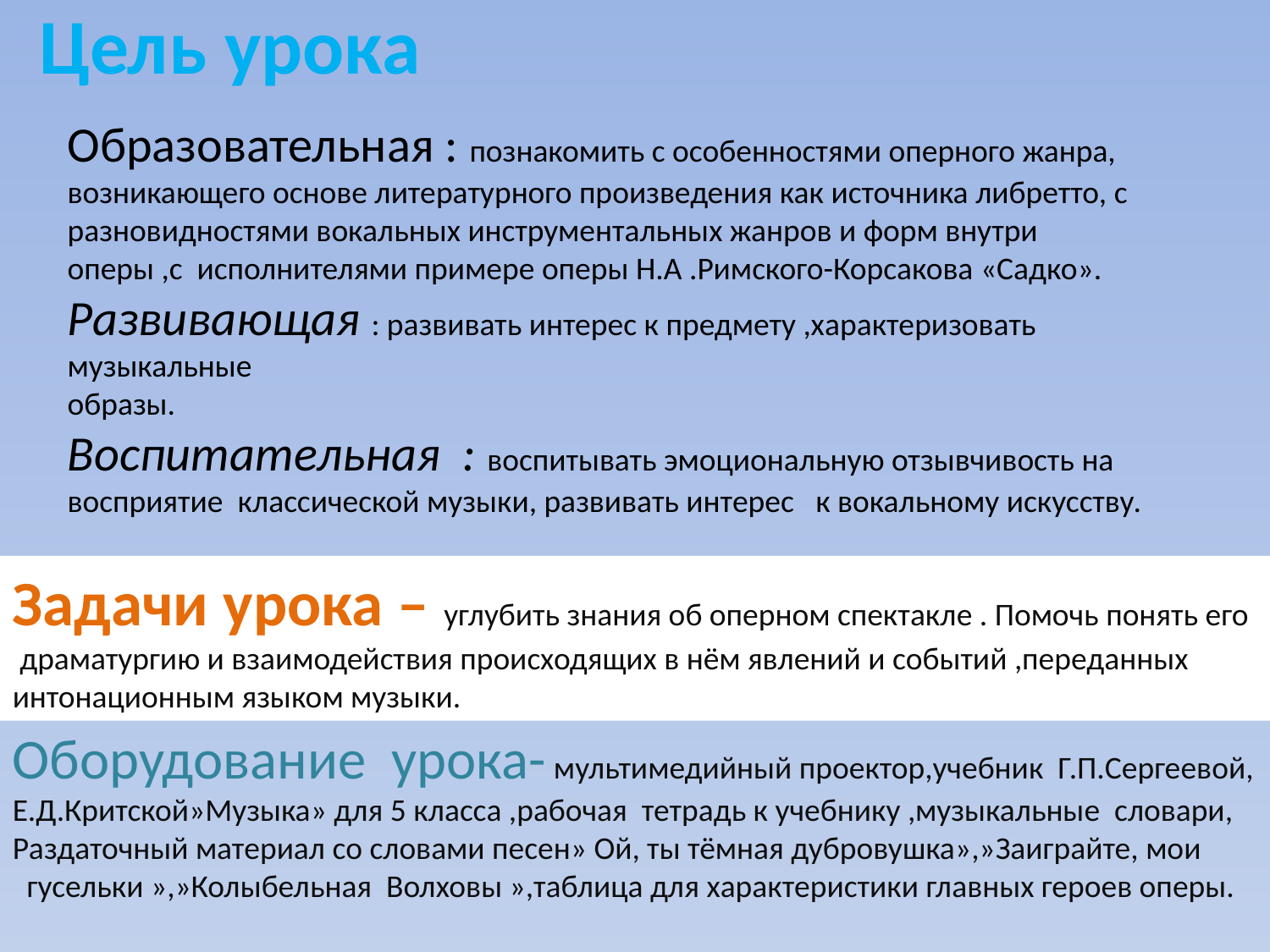

# Цель урока
Образовательная : познакомить с особенностями оперного жанра, возникающего основе литературного произведения как источника либретто, с разновидностями вокальных инструментальных жанров и форм внутри оперы ,с  исполнителями примере оперы Н.А .Римского-Корсакова «Садко».
Развивающая : развивать интерес к предмету ,характеризовать  музыкальные
образы.
Воспитательная  : воспитывать эмоциональную отзывчивость на восприятие  классической музыки, развивать интерес   к вокальному искусству.
Задачи урока – углубить знания об оперном спектакле . Помочь понять его   драматургию и взаимодействия происходящих в нём явлений и событий ,переданных  интонационным языком музыки.
Оборудование  урока- мультимедийный проектор,учебник  Г.П.Сергеевой,
Е.Д.Критской»Музыка» для 5 класса ,рабочая  тетрадь к учебнику ,музыкальные  словари,
Раздаточный материал со словами песен» Ой, ты тёмная дубровушка»,»Заиграйте, мои
  гусельки »,»Колыбельная  Волховы »,таблица для характеристики главных героев оперы.